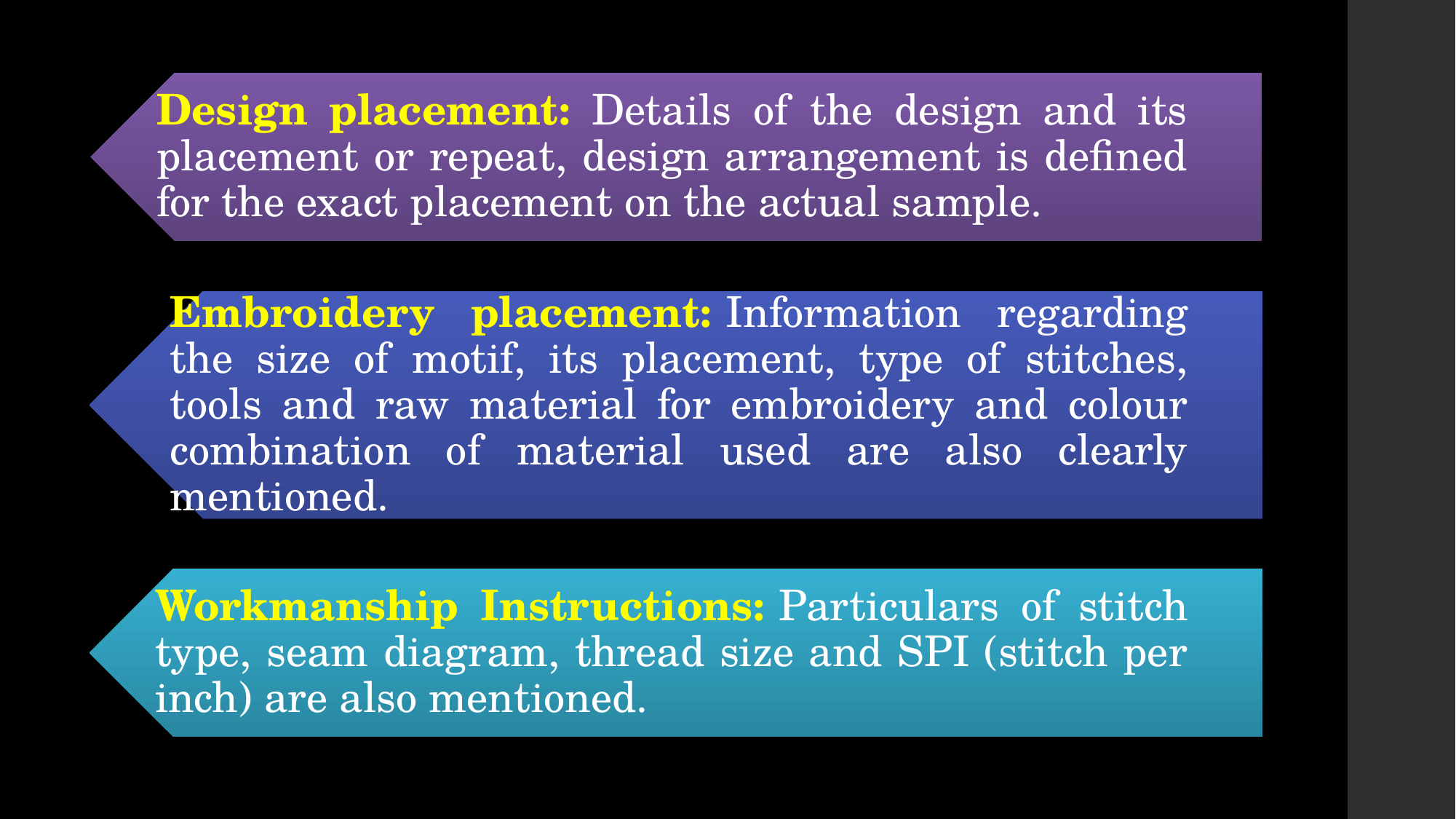

Design placement: Details of the design and its placement or repeat, design arrangement is defined for the exact placement on the actual sample.
Embroidery placement: Information regarding the size of motif, its placement, type of stitches, tools and raw material for embroidery and colour combination of material used are also clearly mentioned.
Workmanship Instructions: Particulars of stitch type, seam diagram, thread size and SPI (stitch per inch) are also mentioned.